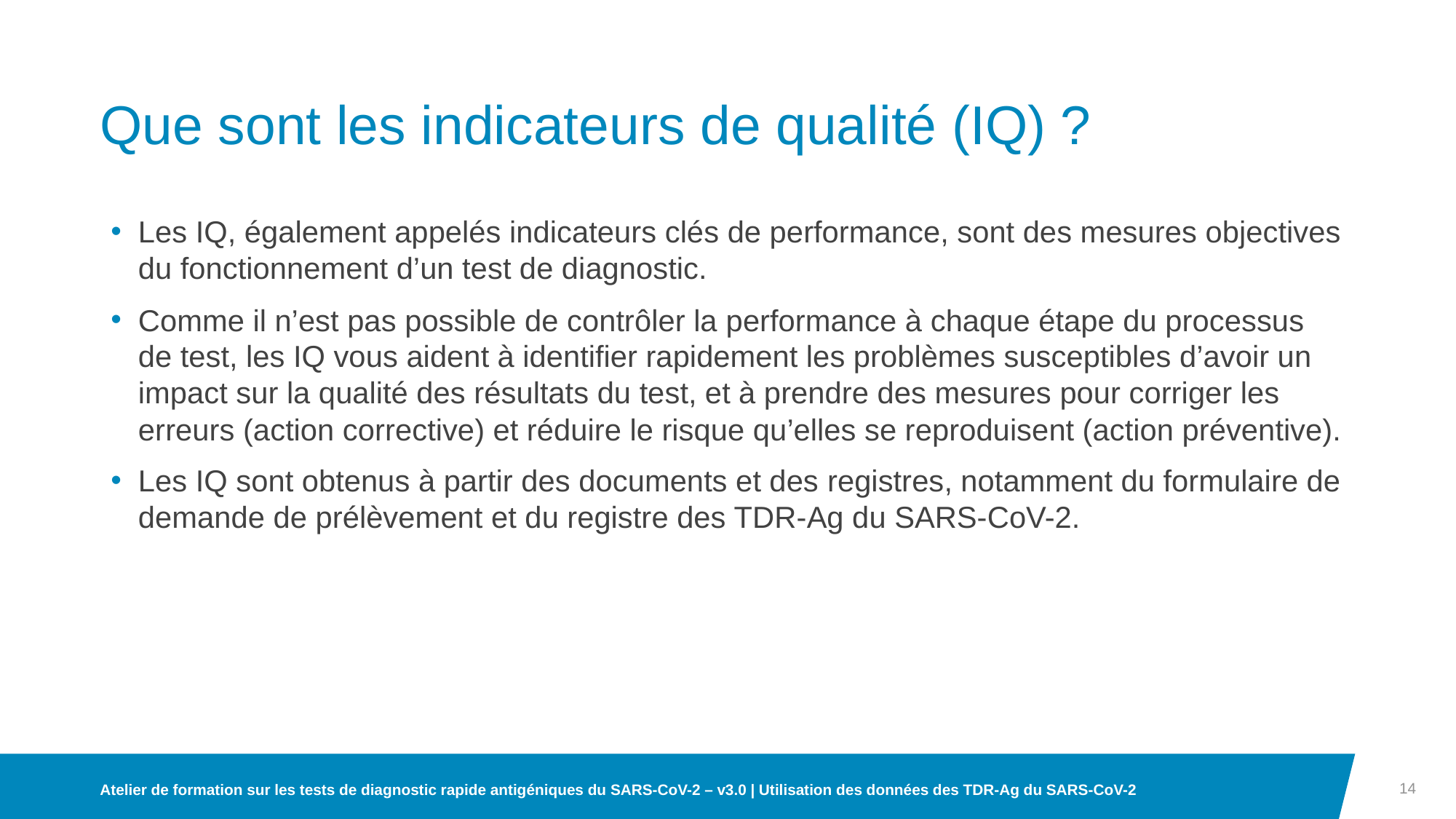

# Que sont les indicateurs de qualité (IQ) ?
Les IQ, également appelés indicateurs clés de performance, sont des mesures objectives du fonctionnement d’un test de diagnostic.
Comme il n’est pas possible de contrôler la performance à chaque étape du processus de test, les IQ vous aident à identifier rapidement les problèmes susceptibles d’avoir un impact sur la qualité des résultats du test, et à prendre des mesures pour corriger les erreurs (action corrective) et réduire le risque qu’elles se reproduisent (action préventive).
Les IQ sont obtenus à partir des documents et des registres, notamment du formulaire de demande de prélèvement et du registre des TDR-Ag du SARS-CoV-2.

14
Atelier de formation sur les tests de diagnostic rapide antigéniques du SARS-CoV-2 – v3.0 | Utilisation des données des TDR-Ag du SARS-CoV-2